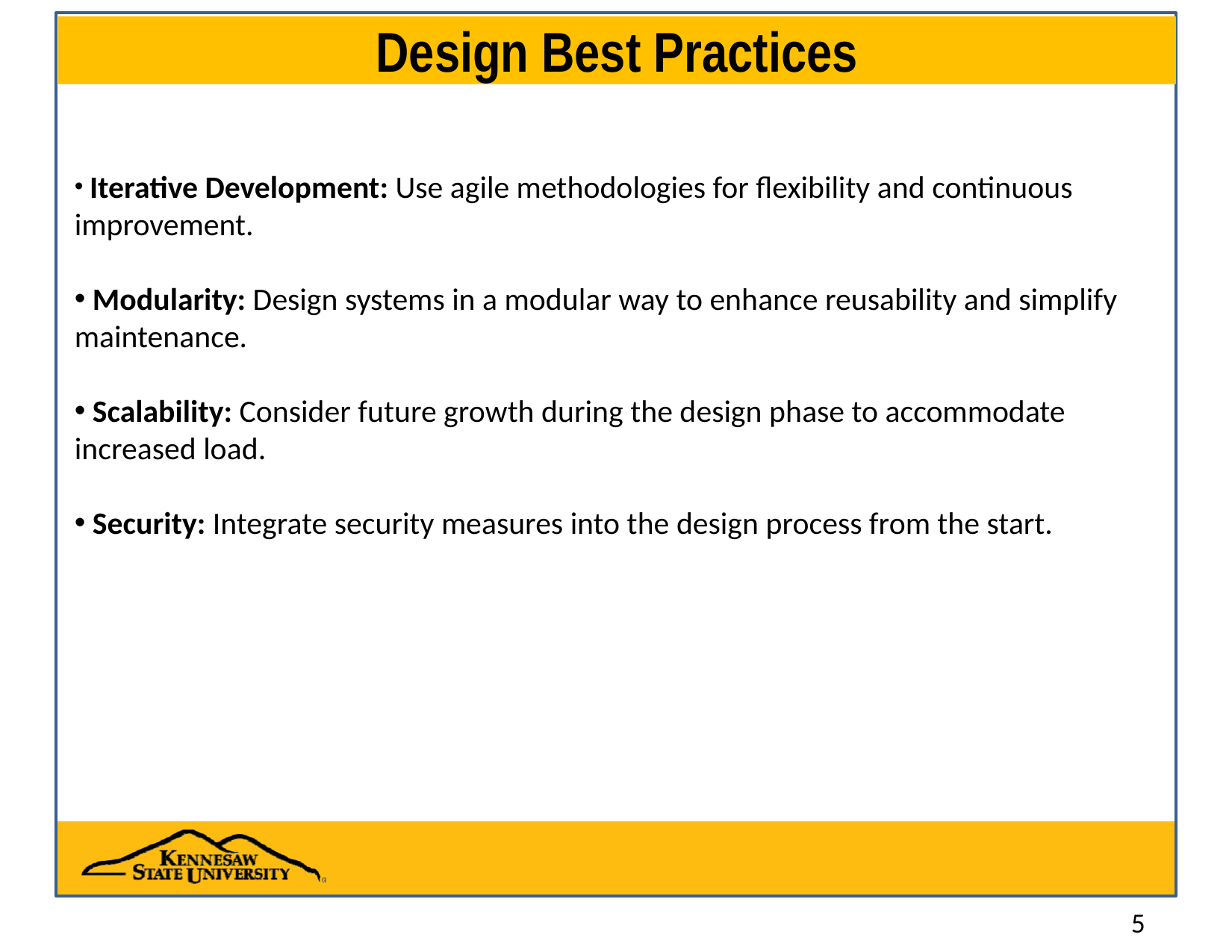

# Design Best Practices
 Iterative Development: Use agile methodologies for flexibility and continuous improvement.

 Modularity: Design systems in a modular way to enhance reusability and simplify maintenance.

 Scalability: Consider future growth during the design phase to accommodate increased load.

 Security: Integrate security measures into the design process from the start.